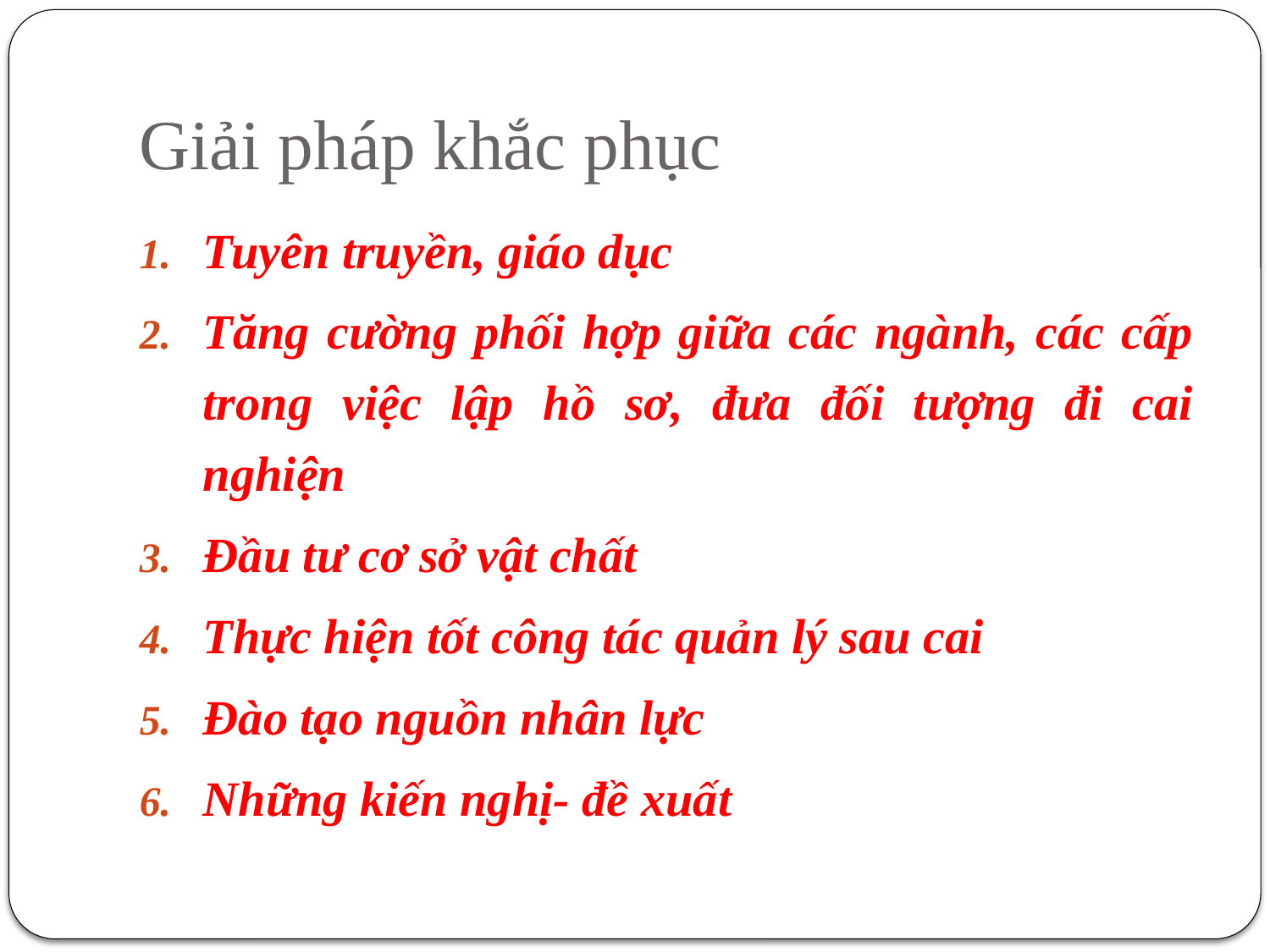

# Giải pháp khắc phục
Tuyên truyền, giáo dục
Tăng cường phối hợp giữa các ngành, các cấp trong việc lập hồ sơ, đưa đối tượng đi cai nghiện
Đầu tư cơ sở vật chất
Thực hiện tốt công tác quản lý sau cai
Đào tạo nguồn nhân lực
Những kiến nghị- đề xuất